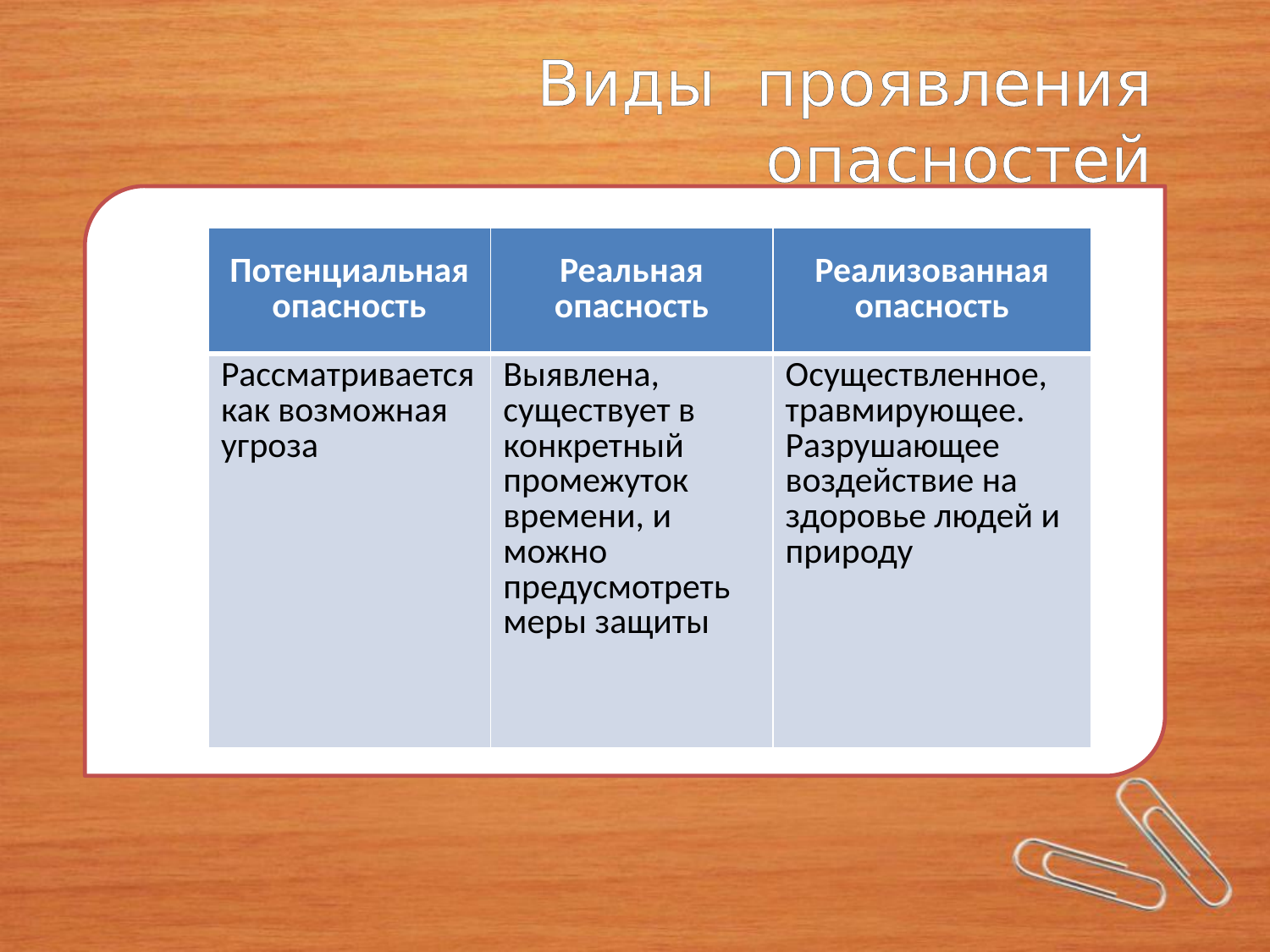

Виды  проявления опасностей

| Потенциальная опасность | Реальная опасность | Реализованная опасность |
| --- | --- | --- |
| Рассматривается как возможная угроза | Выявлена, существует в конкретный промежуток времени, и можно предусмотреть меры защиты | Осуществленное, травмирующее. Разрушающее воздействие на здоровье людей и природу |